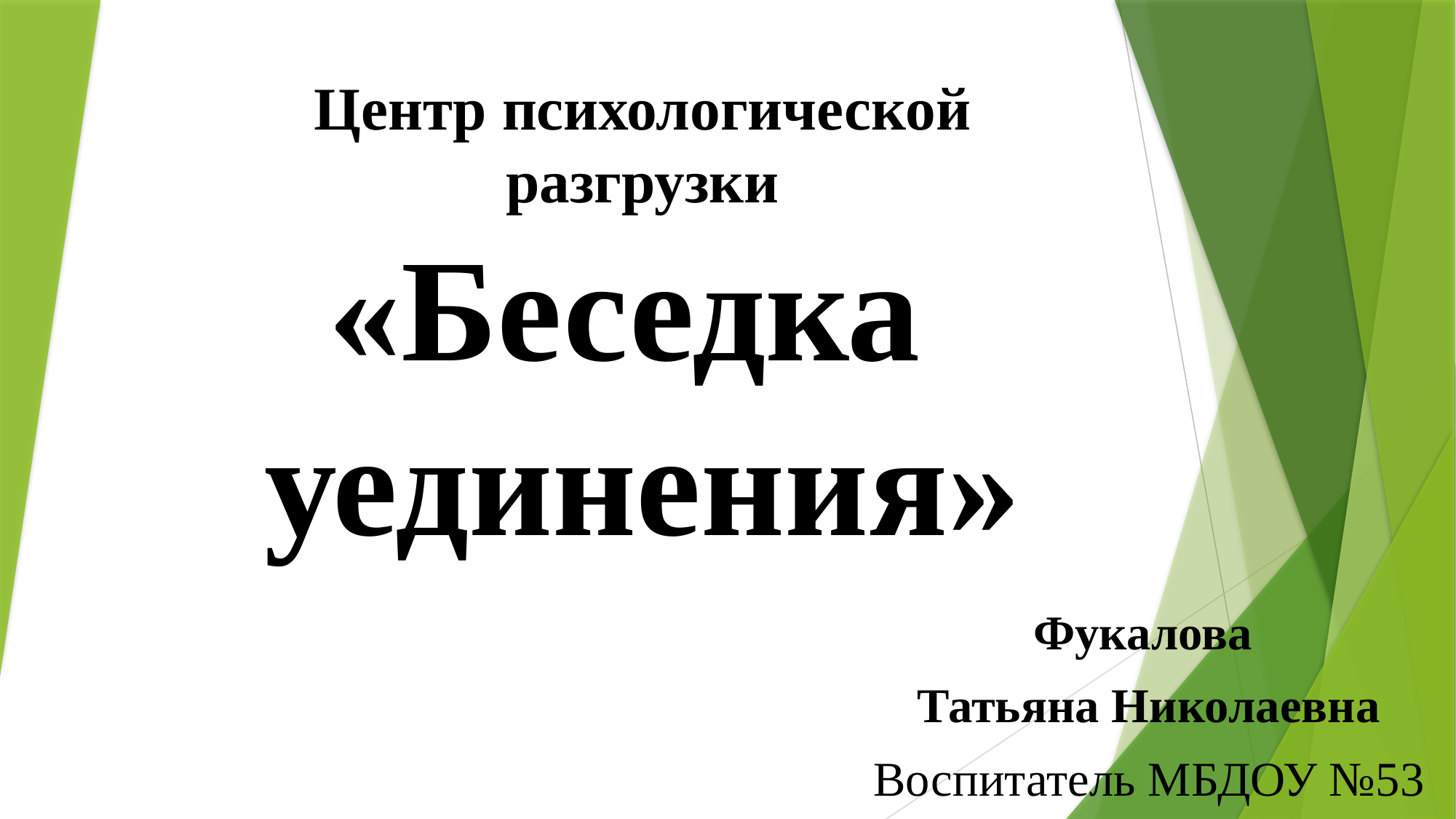

# Центр психологической разгрузки «Беседка уединения»
Фукалова
Татьяна Николаевна
Воспитатель МБДОУ №53